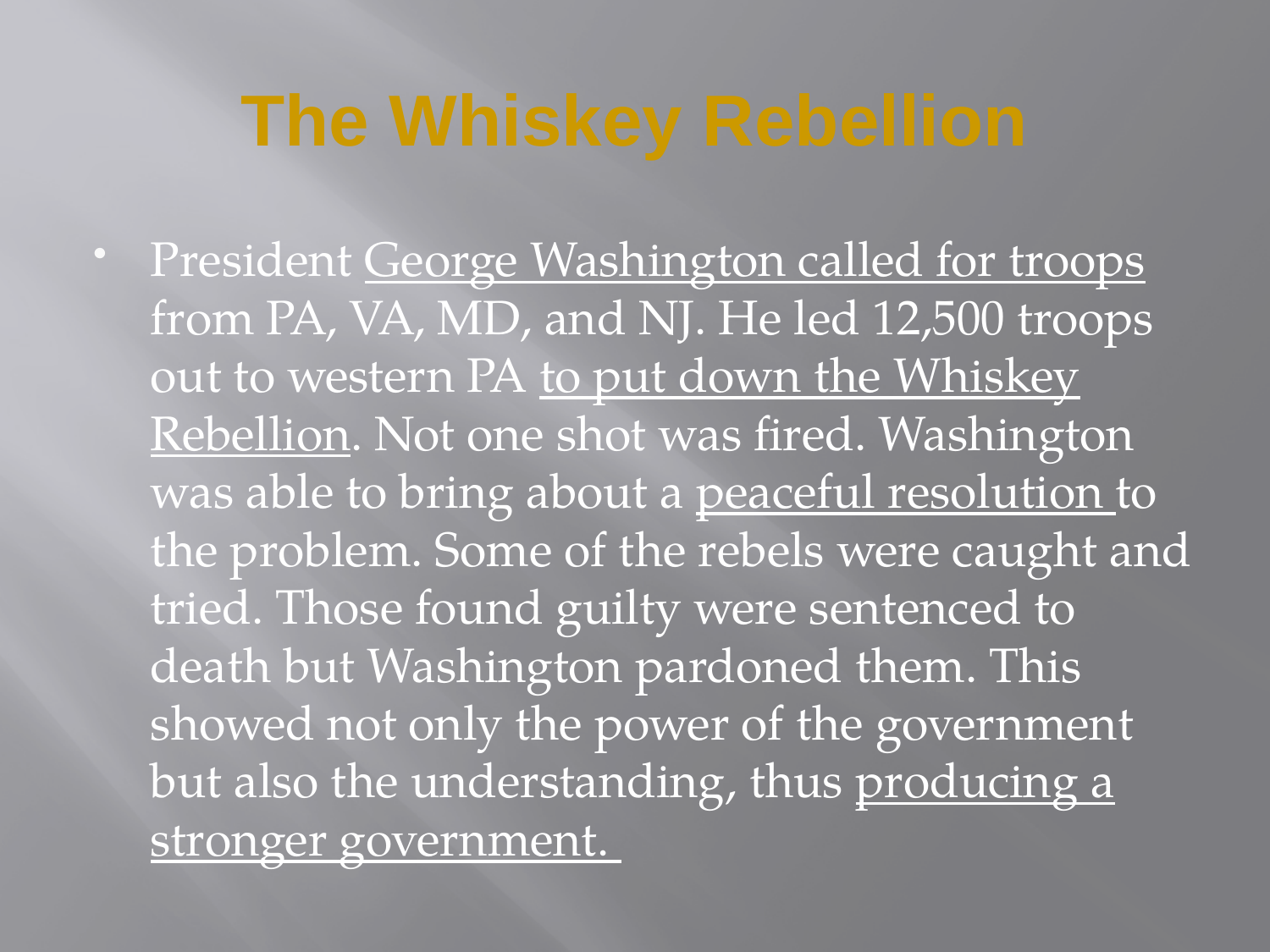

# The Whiskey Rebellion
President George Washington called for troops from PA, VA, MD, and NJ. He led 12,500 troops out to western PA to put down the Whiskey Rebellion. Not one shot was fired. Washington was able to bring about a peaceful resolution to the problem. Some of the rebels were caught and tried. Those found guilty were sentenced to death but Washington pardoned them. This showed not only the power of the government but also the understanding, thus producing a stronger government.